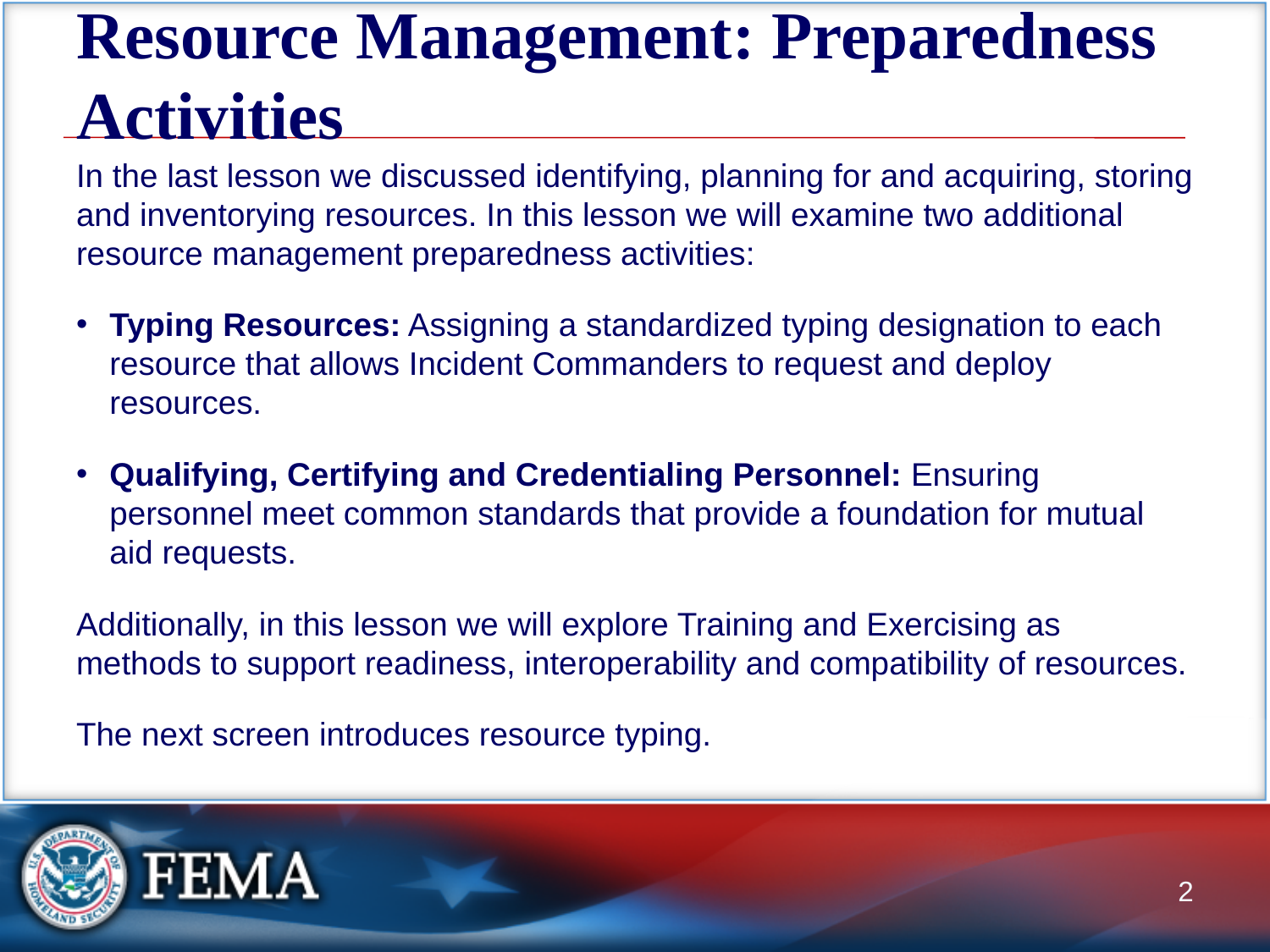

# Resource Management: Preparedness Activities
In the last lesson we discussed identifying, planning for and acquiring, storing and inventorying resources. In this lesson we will examine two additional resource management preparedness activities:
Typing Resources: Assigning a standardized typing designation to each resource that allows Incident Commanders to request and deploy resources.
Qualifying, Certifying and Credentialing Personnel: Ensuring personnel meet common standards that provide a foundation for mutual aid requests.
Additionally, in this lesson we will explore Training and Exercising as methods to support readiness, interoperability and compatibility of resources.
The next screen introduces resource typing.
2